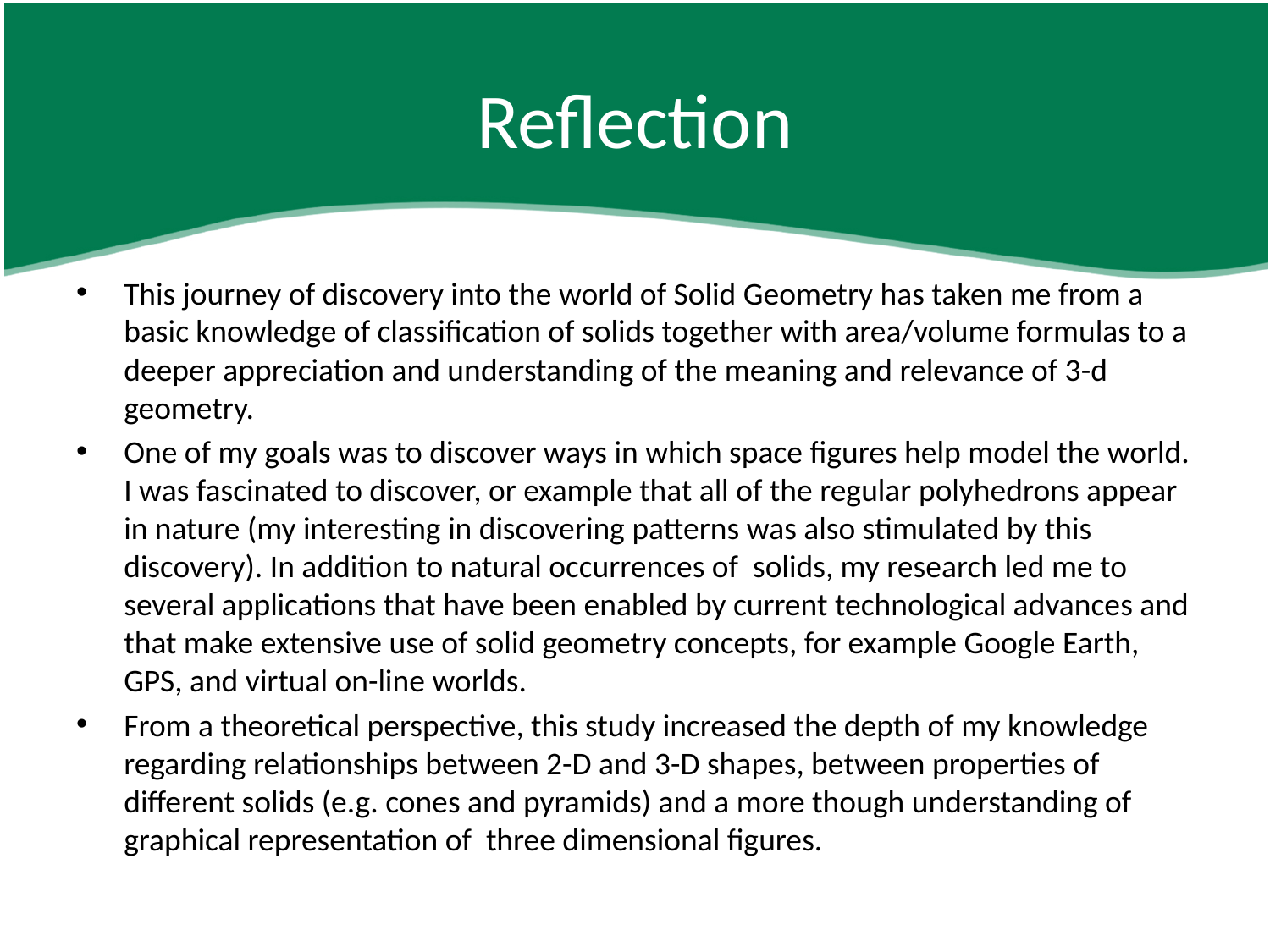

# Reflection

This journey of discovery into the world of Solid Geometry has taken me from a basic knowledge of classification of solids together with area/volume formulas to a deeper appreciation and understanding of the meaning and relevance of 3-d geometry.
One of my goals was to discover ways in which space figures help model the world. I was fascinated to discover, or example that all of the regular polyhedrons appear in nature (my interesting in discovering patterns was also stimulated by this discovery). In addition to natural occurrences of  solids, my research led me to several applications that have been enabled by current technological advances and that make extensive use of solid geometry concepts, for example Google Earth, GPS, and virtual on-line worlds.
From a theoretical perspective, this study increased the depth of my knowledge regarding relationships between 2-D and 3-D shapes, between properties of different solids (e.g. cones and pyramids) and a more though understanding of graphical representation of  three dimensional figures.